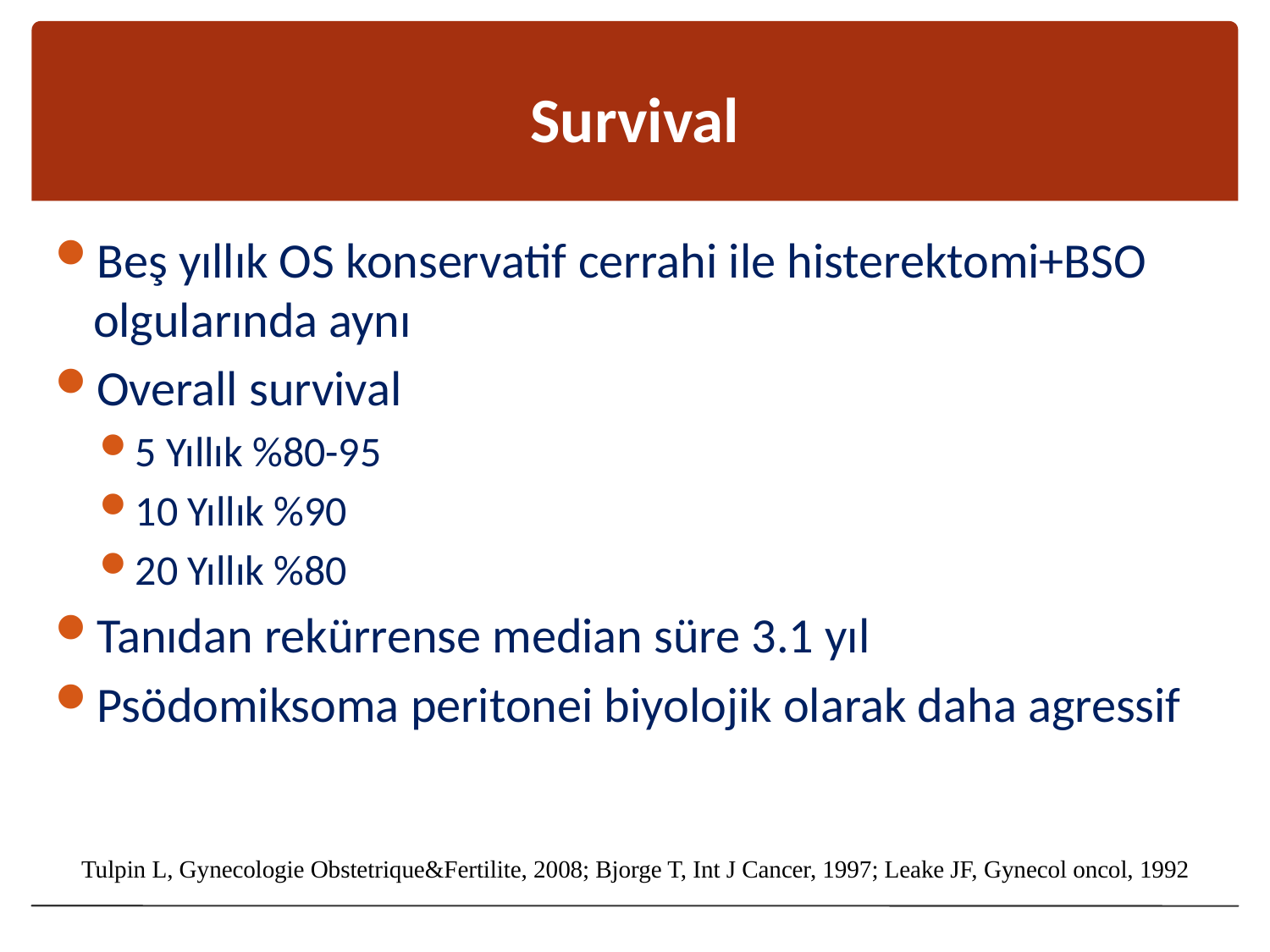

# Survival
Beş yıllık OS konservatif cerrahi ile histerektomi+BSO olgularında aynı
Overall survival
5 Yıllık %80-95
10 Yıllık %90
20 Yıllık %80
Tanıdan rekürrense median süre 3.1 yıl
Psödomiksoma peritonei biyolojik olarak daha agressif
Tulpin L, Gynecologie Obstetrique&Fertilite, 2008; Bjorge T, Int J Cancer, 1997; Leake JF, Gynecol oncol, 1992